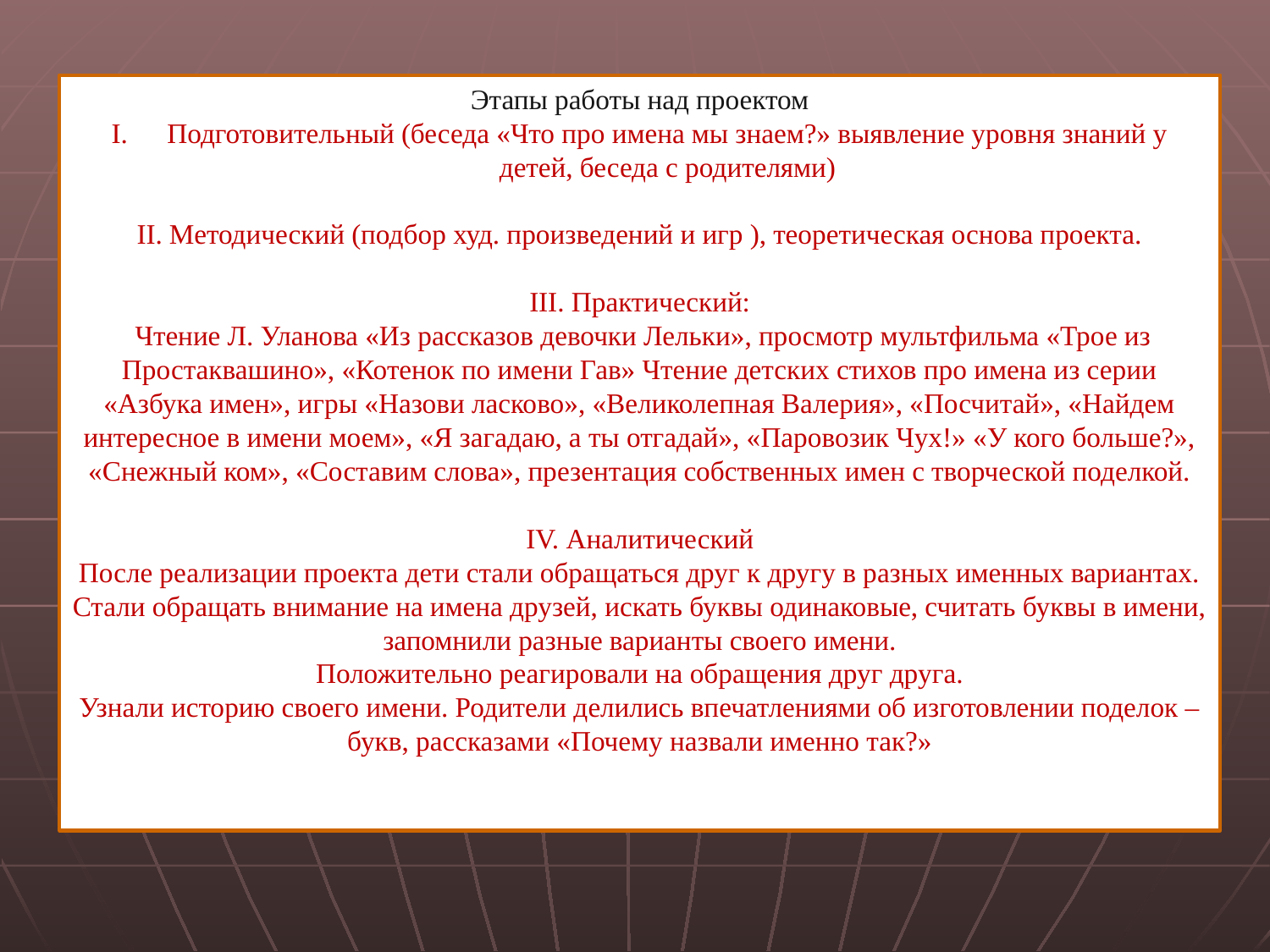

Этапы работы над проектом
Подготовительный (беседа «Что про имена мы знаем?» выявление уровня знаний у детей, беседа с родителями)

II. Методический (подбор худ. произведений и игр ), теоретическая основа проекта.

III. Практический:
 Чтение Л. Уланова «Из рассказов девочки Лельки», просмотр мультфильма «Трое из Простаквашино», «Котенок по имени Гав» Чтение детских стихов про имена из серии «Азбука имен», игры «Назови ласково», «Великолепная Валерия», «Посчитай», «Найдем интересное в имени моем», «Я загадаю, а ты отгадай», «Паровозик Чух!» «У кого больше?», «Снежный ком», «Составим слова», презентация собственных имен с творческой поделкой.

IV. Аналитический
После реализации проекта дети стали обращаться друг к другу в разных именных вариантах.
Стали обращать внимание на имена друзей, искать буквы одинаковые, считать буквы в имени, запомнили разные варианты своего имени.
Положительно реагировали на обращения друг друга.
Узнали историю своего имени. Родители делились впечатлениями об изготовлении поделок – букв, рассказами «Почему назвали именно так?»